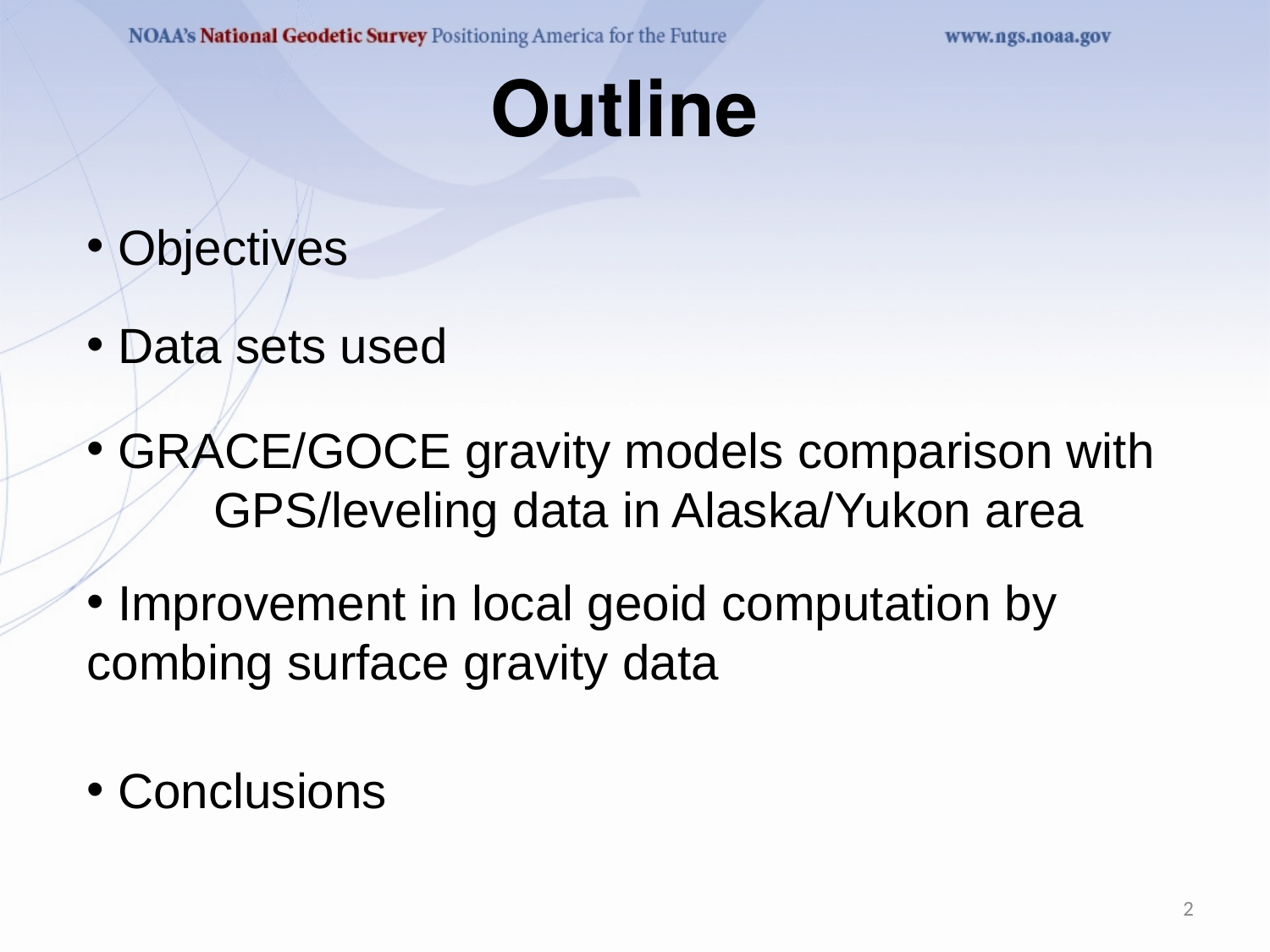

# Outline
 Objectives
 Data sets used

 GRACE/GOCE gravity models comparison with 	GPS/leveling data in Alaska/Yukon area

 Improvement in local geoid computation by 	combing surface gravity data

 Conclusions
2